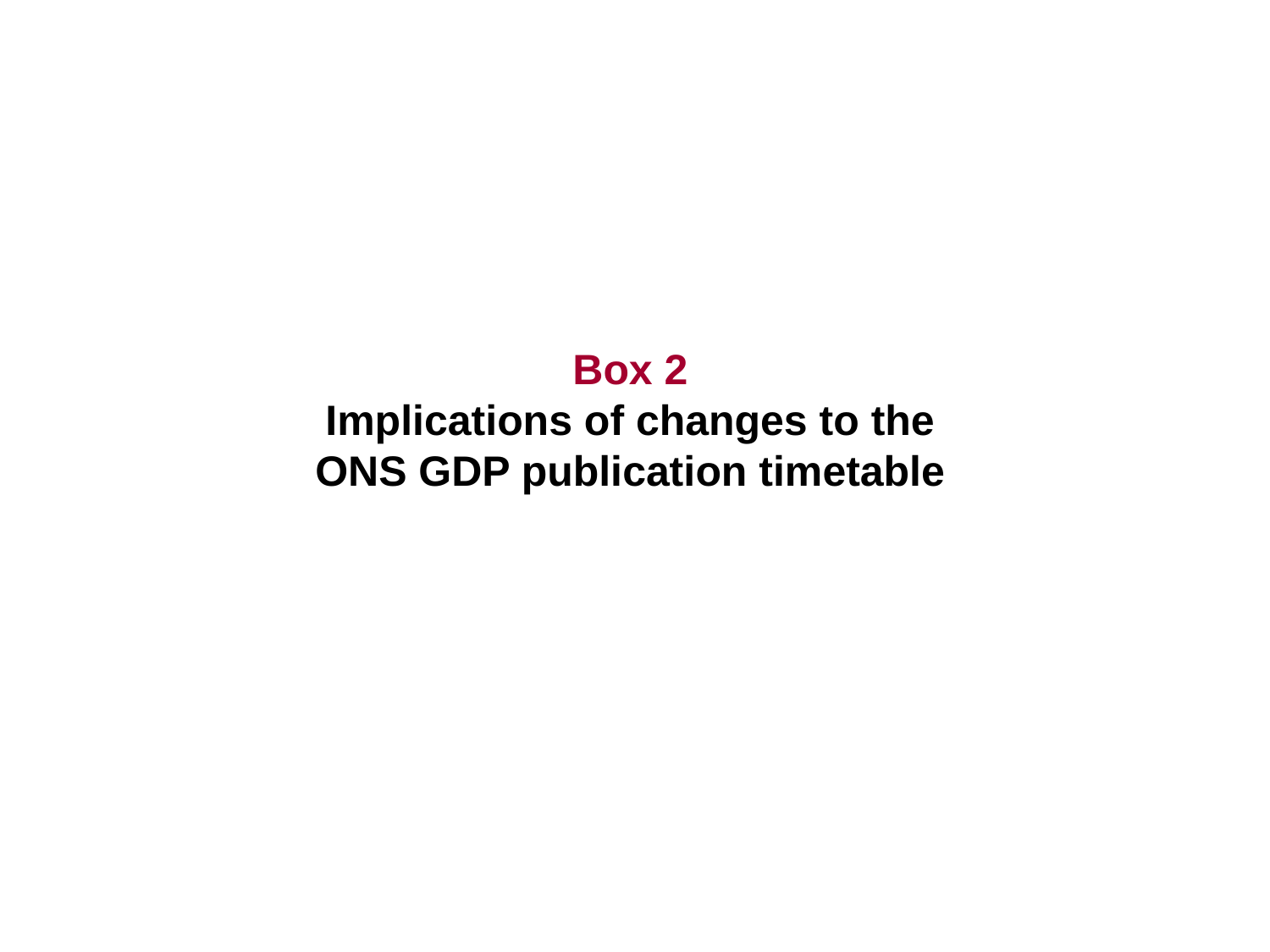

Box 2
Implications of changes to the
ONS GDP publication timetable